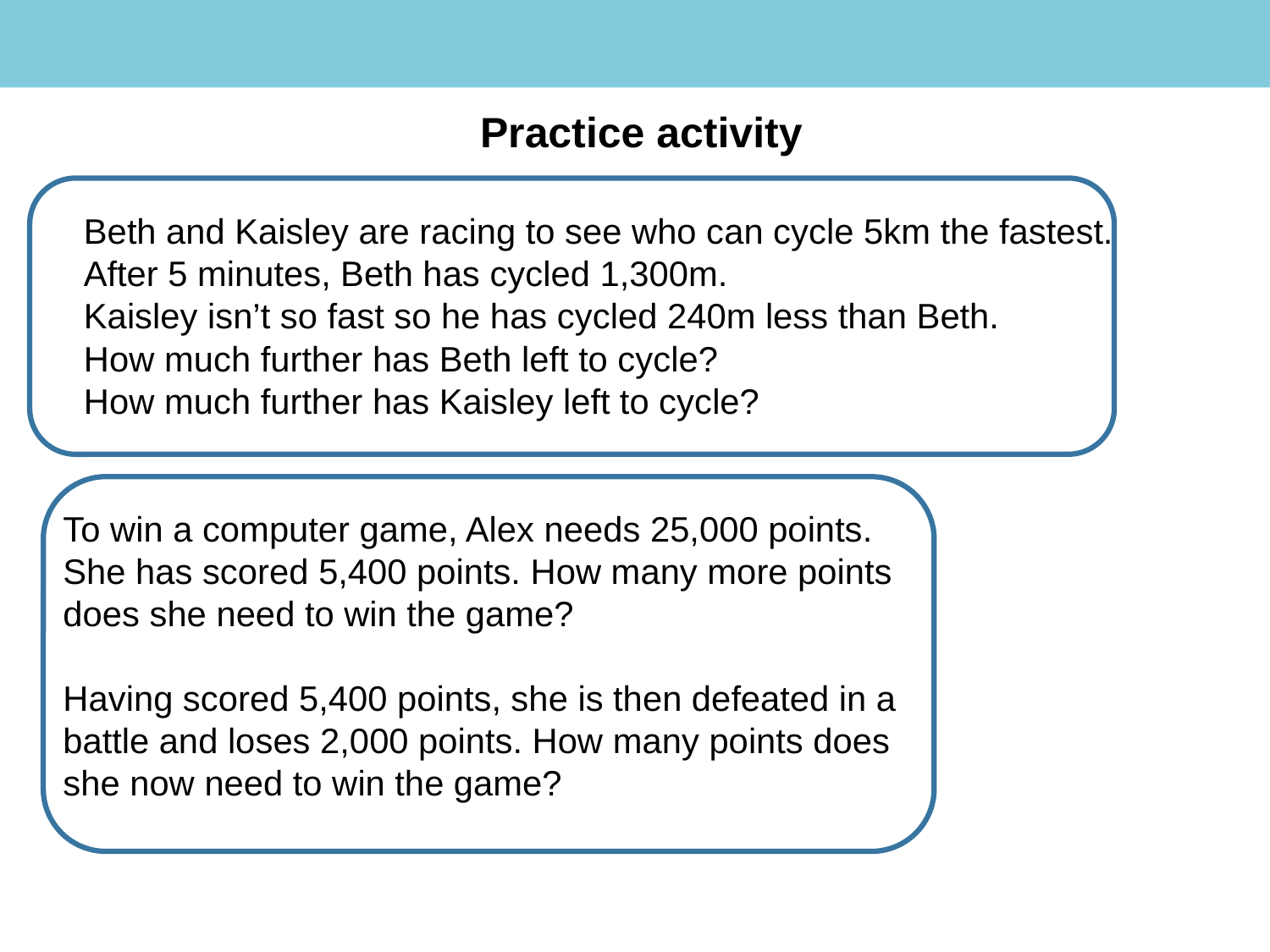

Practice activity

Beth and Kaisley are racing to see who can cycle 5km the fastest.  After 5 minutes, Beth has cycled 1,300m.
Kaisley isn’t so fast so he has cycled 240m less than Beth.
How much further has Beth left to cycle?
How much further has Kaisley left to cycle?

To win a computer game, Alex needs 25,000 points.  She has scored 5,400 points. How many more points does she need to win the game?

Having scored 5,400 points, she is then defeated in a battle and loses 2,000 points. How many points does she now need to win the game?